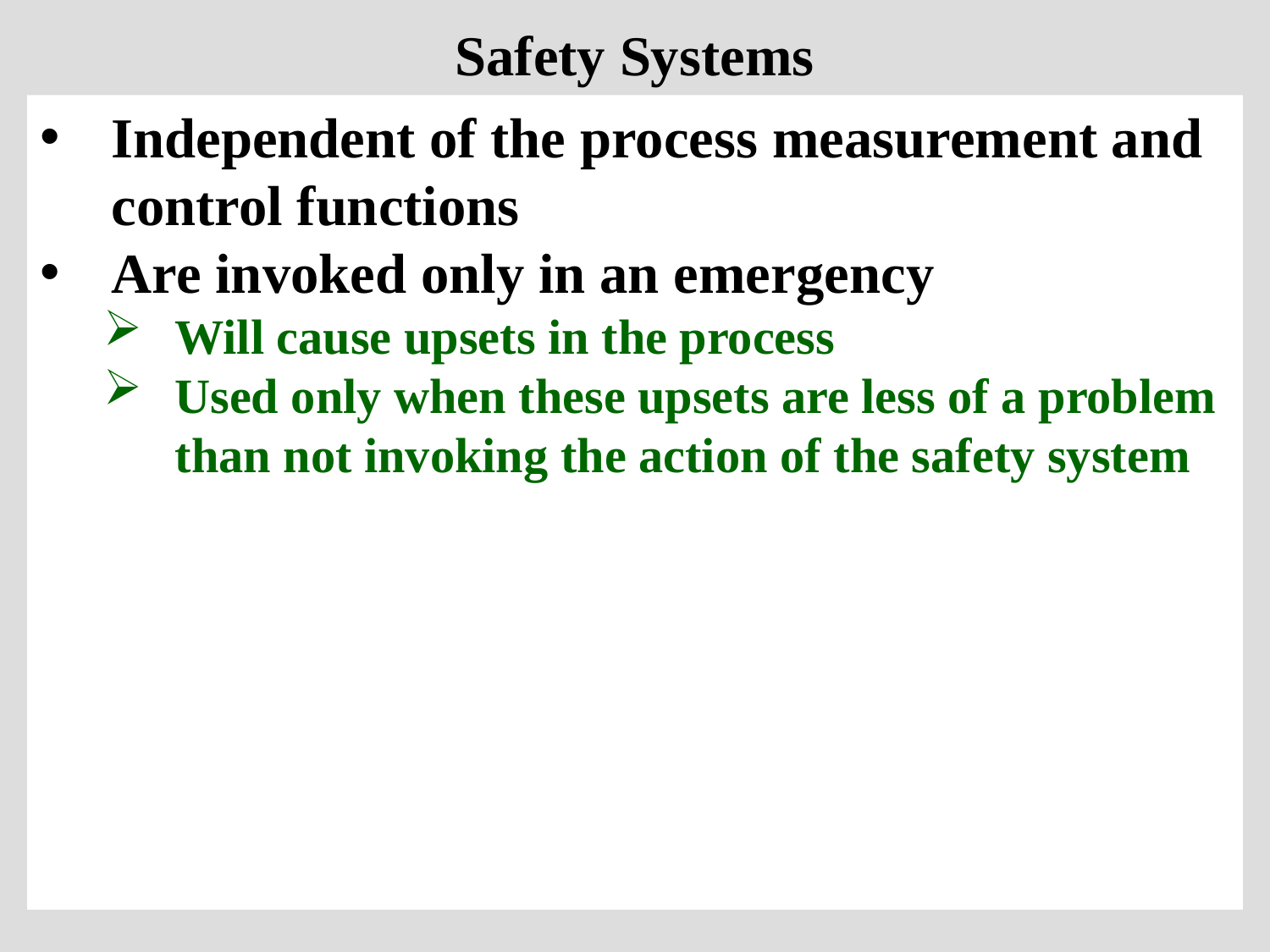

# Safety Systems
Independent of the process measurement and control functions
Are invoked only in an emergency
Will cause upsets in the process
Used only when these upsets are less of a problem than not invoking the action of the safety system